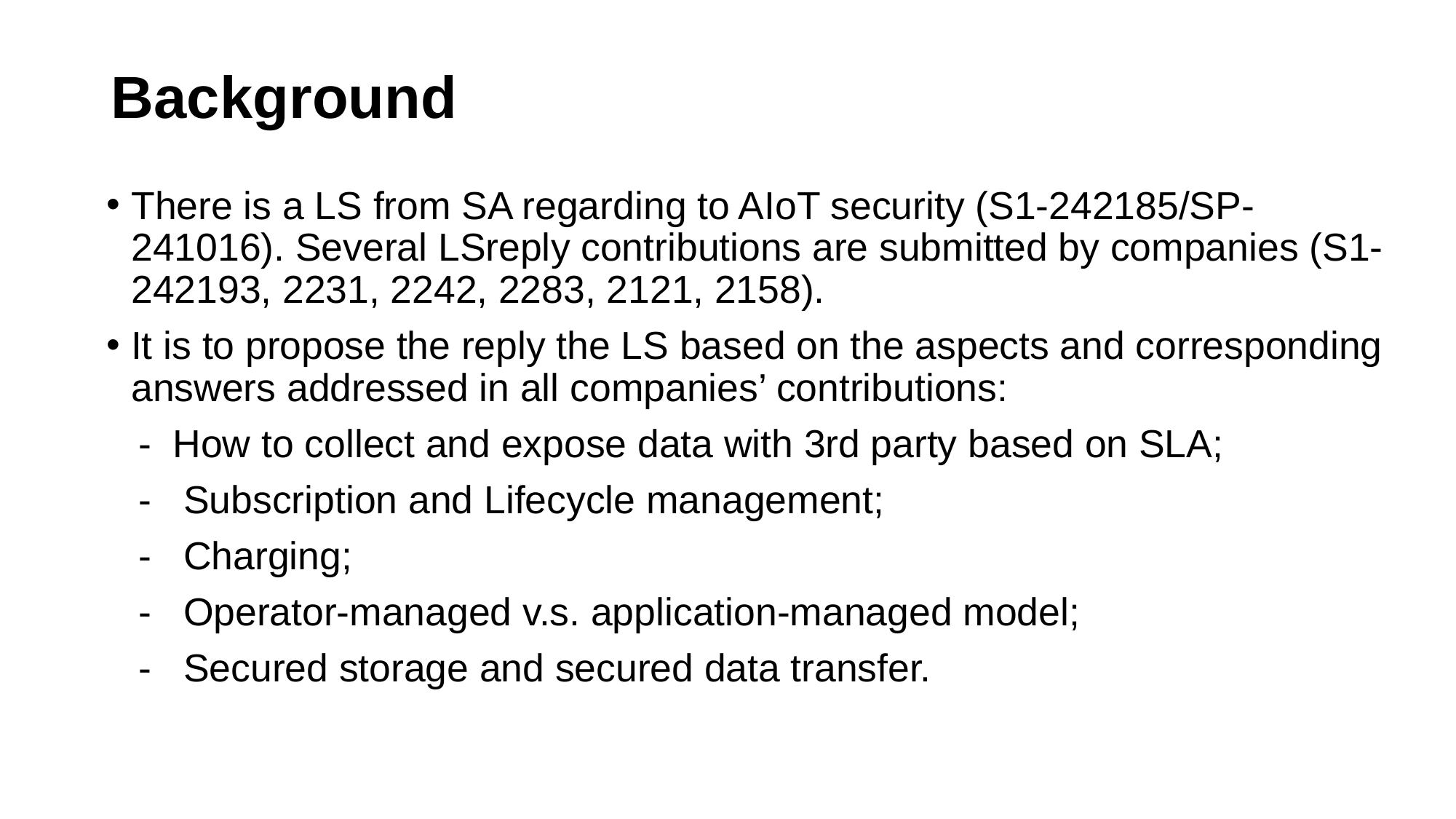

# Background
There is a LS from SA regarding to AIoT security (S1-242185/SP-241016). Several LSreply contributions are submitted by companies (S1-242193, 2231, 2242, 2283, 2121, 2158).
It is to propose the reply the LS based on the aspects and corresponding answers addressed in all companies’ contributions:
   -  How to collect and expose data with 3rd party based on SLA;
   -   Subscription and Lifecycle management;
   -   Charging;
   -   Operator-managed v.s. application-managed model;
   -   Secured storage and secured data transfer.